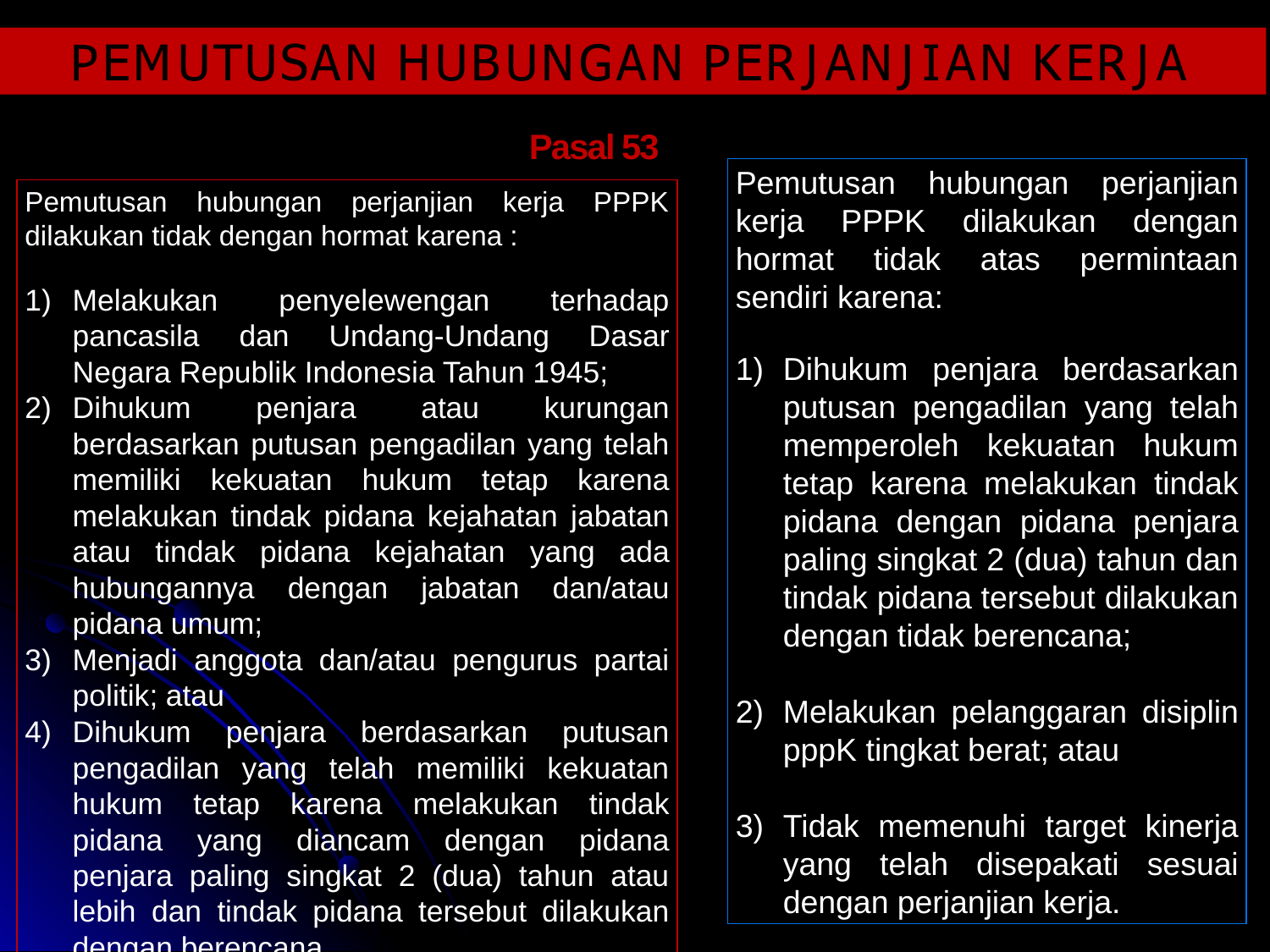

PEMUTUSAN HUBUNGAN PERJANJIAN KERJA
Pasal 53
Pemutusan hubungan perjanjian kerja PPPK dilakukan dengan hormat tidak atas permintaan sendiri karena:

Dihukum penjara berdasarkan putusan pengadilan yang telah memperoleh kekuatan hukum tetap karena melakukan tindak pidana dengan pidana penjara paling singkat 2 (dua) tahun dan tindak pidana tersebut dilakukan dengan tidak berencana;

Melakukan pelanggaran disiplin pppK tingkat berat; atau

Tidak memenuhi target kinerja yang telah disepakati sesuai dengan perjanjian kerja.
Pemutusan hubungan perjanjian kerja PPPK dilakukan tidak dengan hormat karena :

Melakukan penyelewengan terhadap pancasila dan Undang-Undang Dasar Negara Republik Indonesia Tahun 1945;
Dihukum penjara atau kurungan berdasarkan putusan pengadilan yang telah memiliki kekuatan hukum tetap karena melakukan tindak pidana kejahatan jabatan atau tindak pidana kejahatan yang ada hubungannya dengan jabatan dan/atau pidana umum;
Menjadi anggota dan/atau pengurus partai politik; atau
Dihukum penjara berdasarkan putusan pengadilan yang telah memiliki kekuatan hukum tetap karena melakukan tindak pidana yang diancam dengan pidana penjara paling singkat 2 (dua) tahun atau lebih dan tindak pidana tersebut dilakukan dengan berencana.